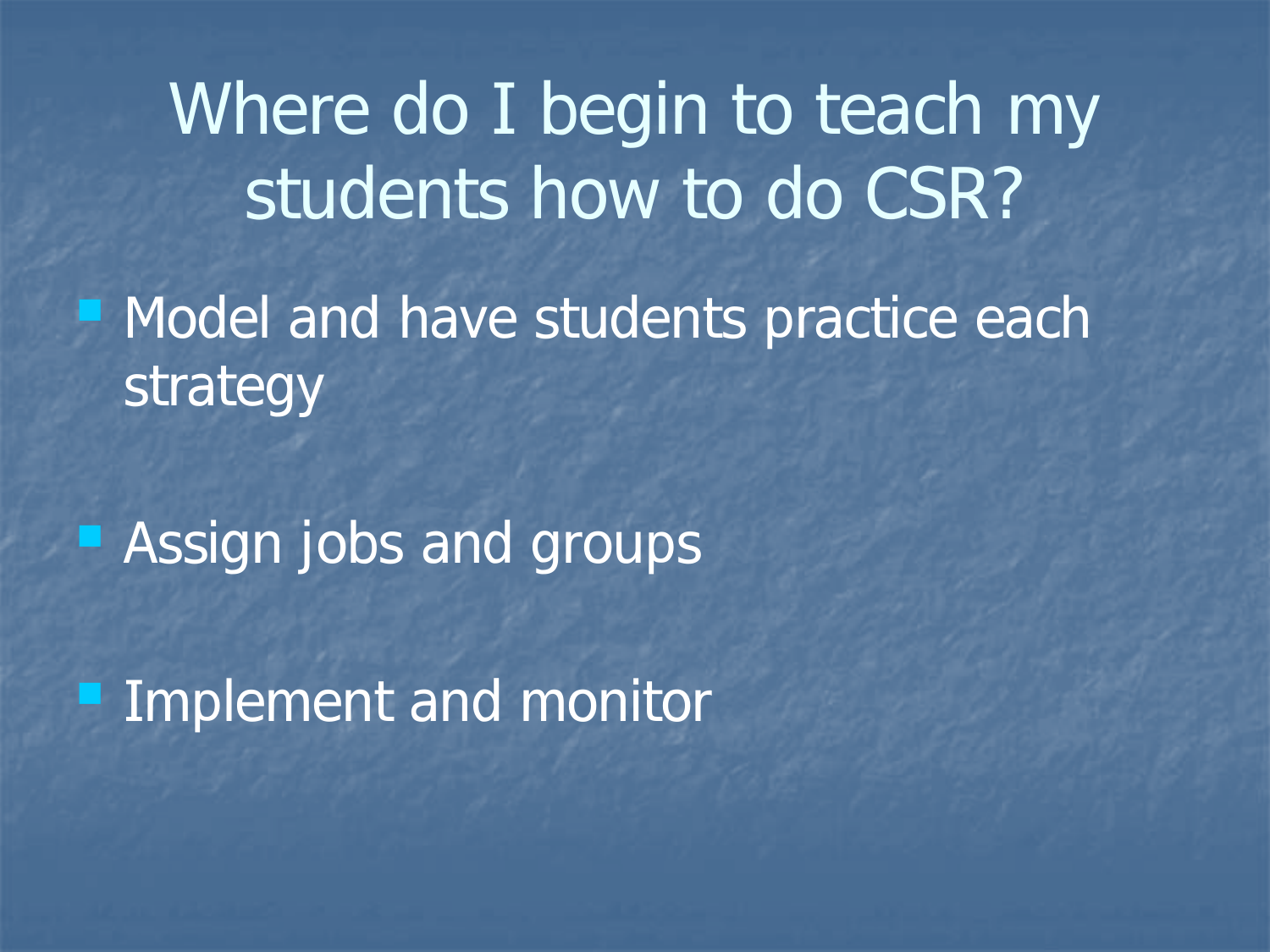

# Where do I begin to teach my students how to do CSR?
Model and have students practice each strategy

Assign jobs and groups

Implement and monitor